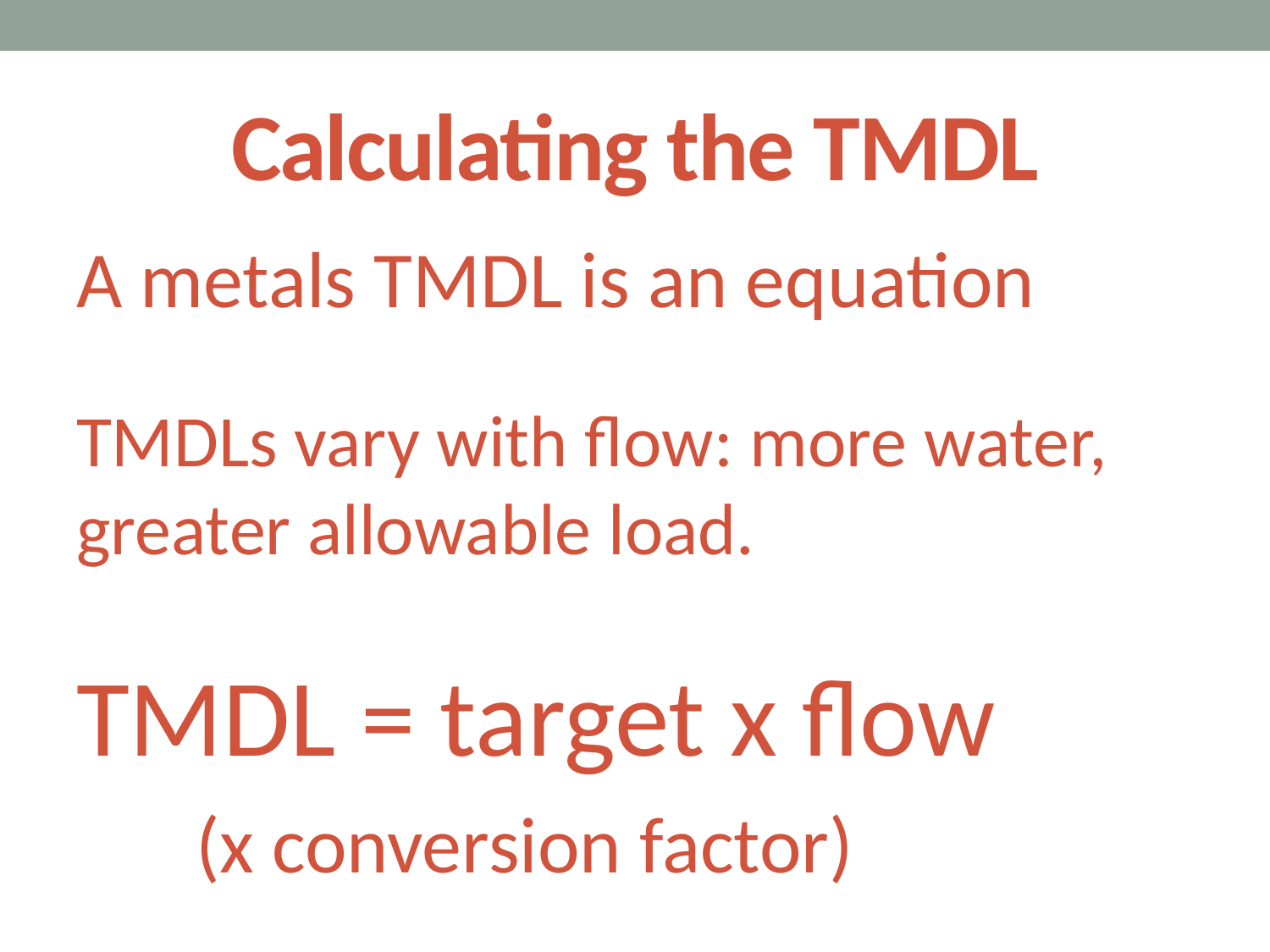

# Calculating the TMDL
A metals TMDL is an equation

TMDLs vary with flow: more water, greater allowable load.

TMDL = target x flow
		(x conversion factor)